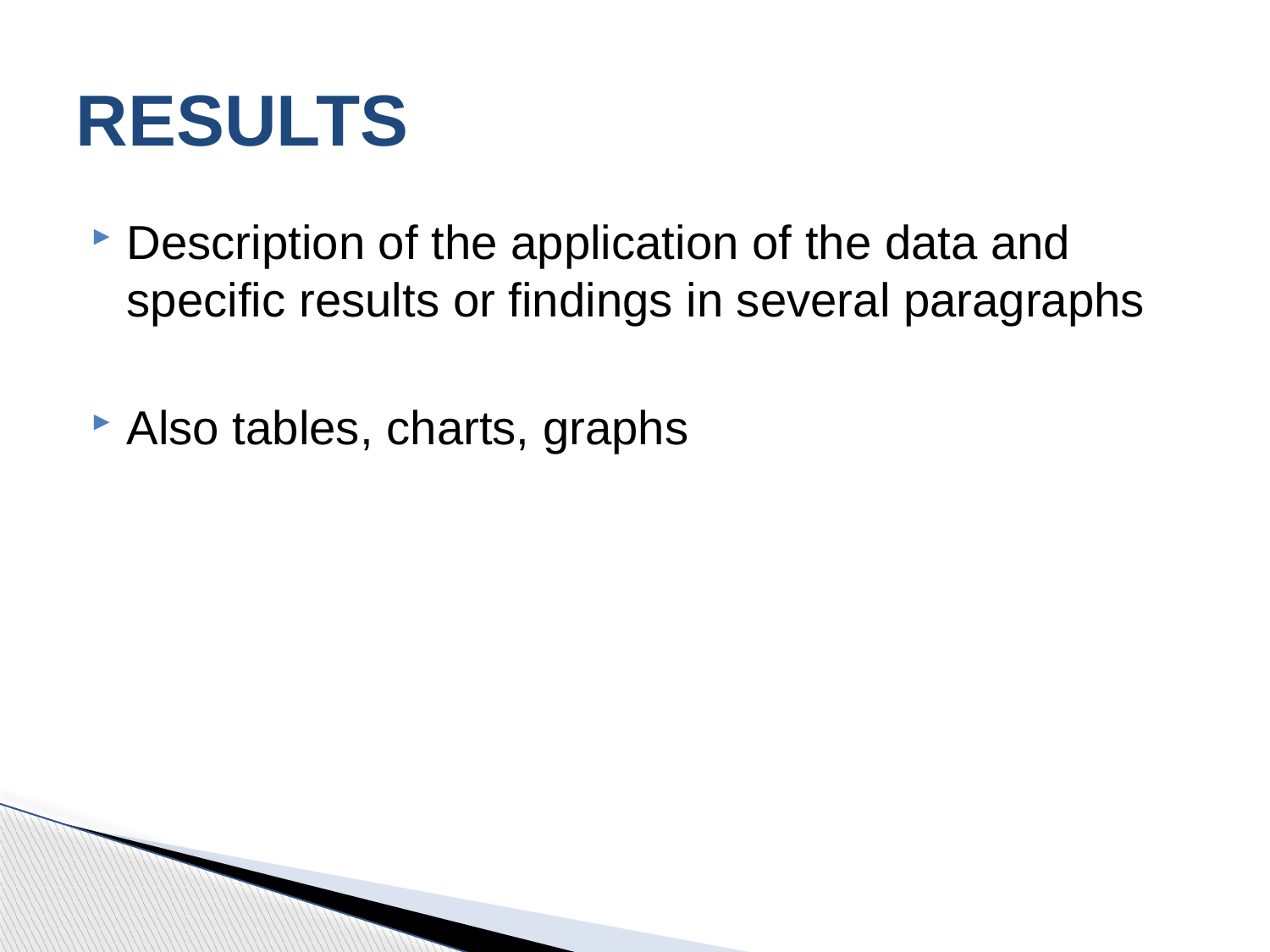

# RESULTS
Description of the application of the data and specific results or findings in several paragraphs

Also tables, charts, graphs